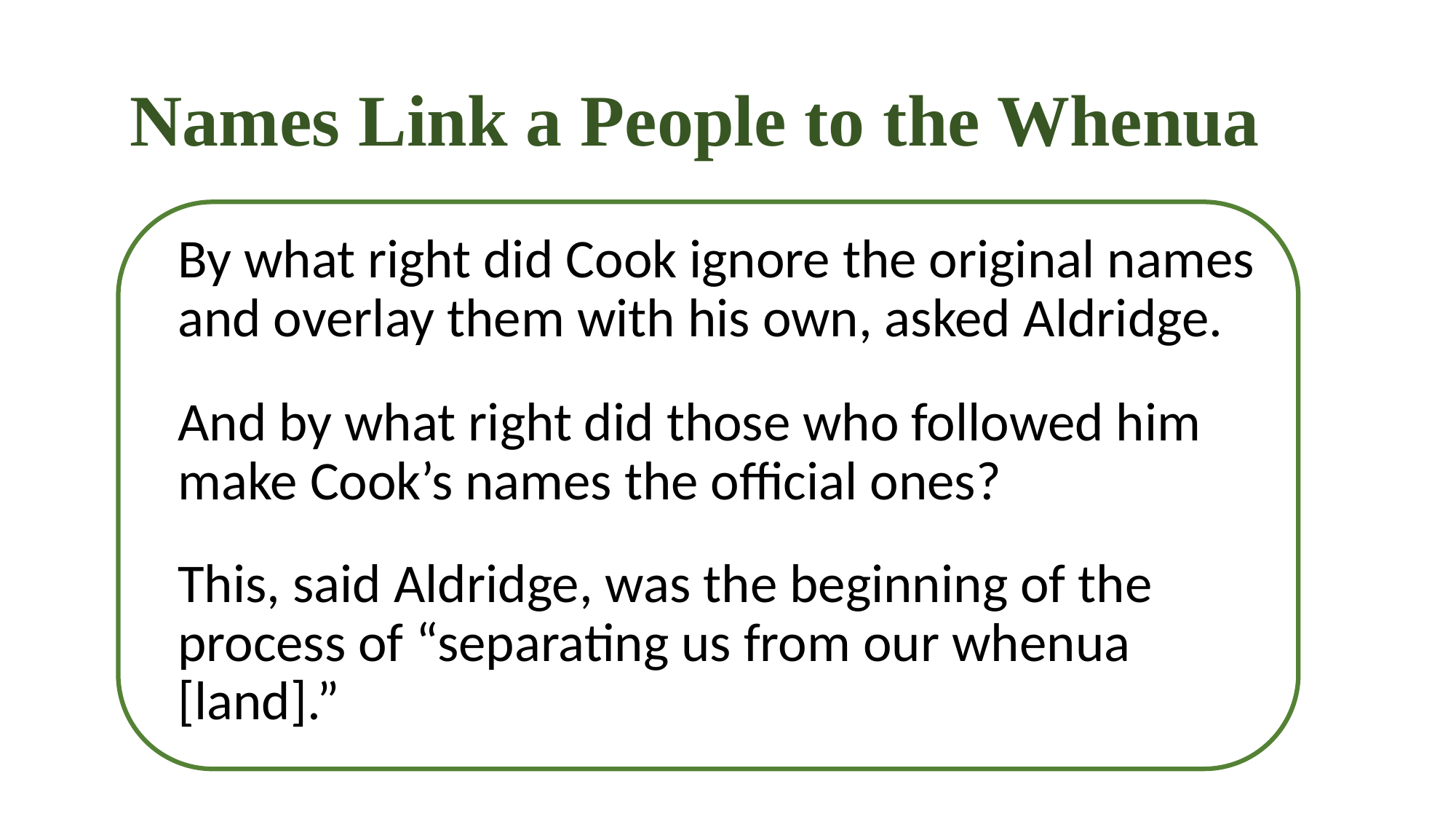

# Names Link a People to the Whenua

By what right did Cook ignore the original names and overlay them with his own, asked Aldridge.

And by what right did those who followed him make Cook’s names the official ones?

This, said Aldridge, was the beginning of the process of “separating us from our whenua [land].”